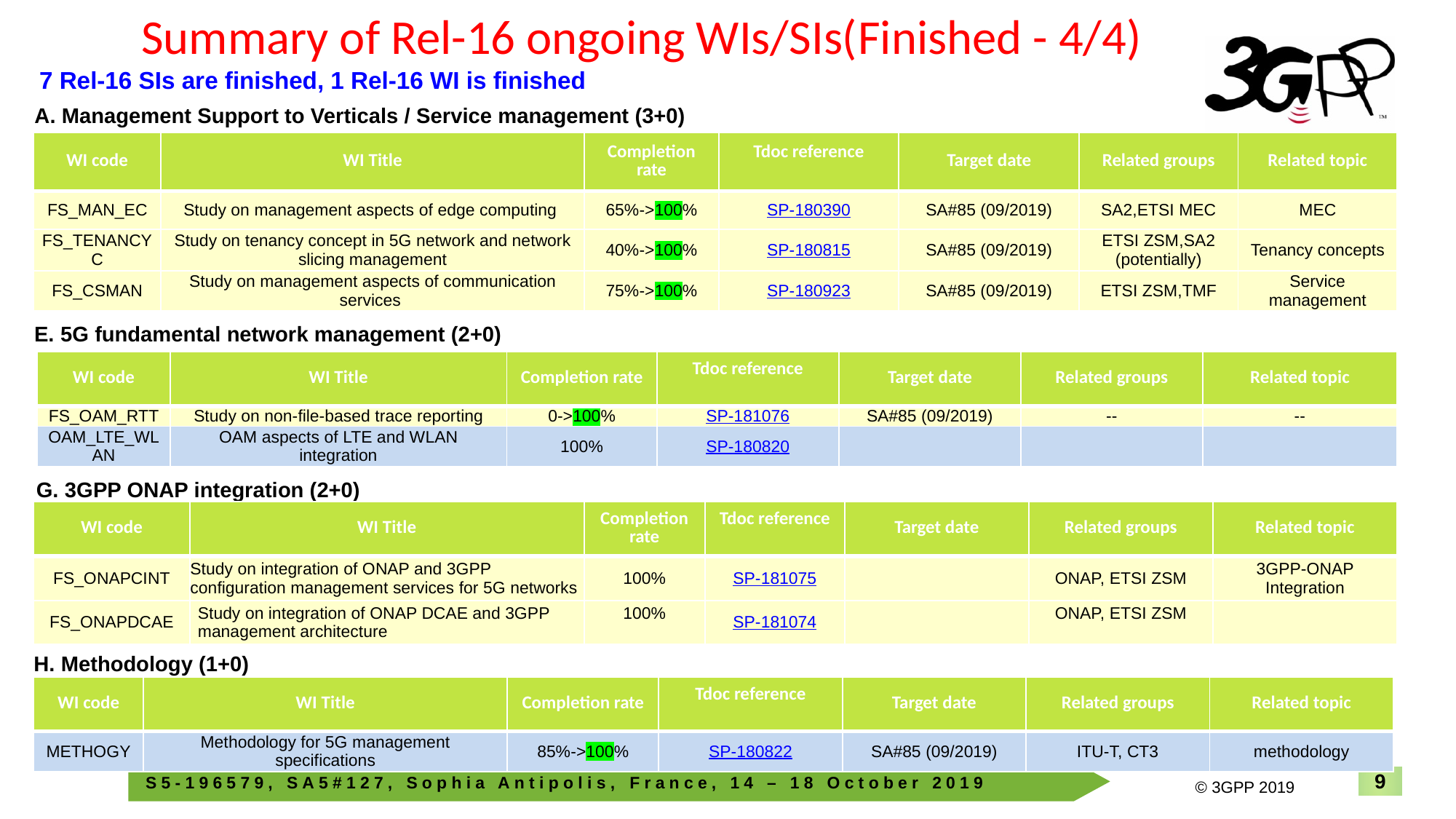

Summary of Rel-16 ongoing WIs/SIs(Finished - 4/4)
7 Rel-16 SIs are finished, 1 Rel-16 WI is finished
A. Management Support to Verticals / Service management (3+0)
| WI code | WI Title | Completion rate | Tdoc reference | Target date | Related groups | Related topic |
| --- | --- | --- | --- | --- | --- | --- |
| FS\_MAN\_EC | Study on management aspects of edge computing | 65%->100% | SP-180390 | SA#85 (09/2019) | SA2,ETSI MEC | MEC |
| FS\_TENANCYC | Study on tenancy concept in 5G network and network slicing management | 40%->100% | SP-180815 | SA#85 (09/2019) | ETSI ZSM,SA2 (potentially) | Tenancy concepts |
| FS\_CSMAN | Study on management aspects of communication services | 75%->100% | SP-180923 | SA#85 (09/2019) | ETSI ZSM,TMF | Service management |
E. 5G fundamental network management (2+0)
| WI code | WI Title | Completion rate | Tdoc reference | Target date | Related groups | Related topic |
| --- | --- | --- | --- | --- | --- | --- |
| FS\_OAM\_RTT | Study on non-file-based trace reporting | 0->100% | SP-181076 | SA#85 (09/2019) | -- | -- |
| OAM\_LTE\_WLAN | OAM aspects of LTE and WLAN integration | 100% | SP-180820 |  |  |  |
G. 3GPP ONAP integration (2+0)
| WI code | WI Title | Completion rate | Tdoc reference | Target date | Related groups | Related topic |
| --- | --- | --- | --- | --- | --- | --- |
| FS\_ONAPCINT | Study on integration of ONAP and 3GPP configuration management services for 5G networks | 100% | SP-181075 |  | ONAP, ETSI ZSM | 3GPP-ONAP Integration |
| FS\_ONAPDCAE | Study on integration of ONAP DCAE and 3GPP management architecture | 100% | SP-181074 |  | ONAP, ETSI ZSM |  |
H. Methodology (1+0)
| WI code | WI Title | Completion rate | Tdoc reference | Target date | Related groups | Related topic |
| --- | --- | --- | --- | --- | --- | --- |
| METHOGY | Methodology for 5G management specifications | 85%->100% | SP-180822 | SA#85 (09/2019) | ITU-T, CT3 | methodology |